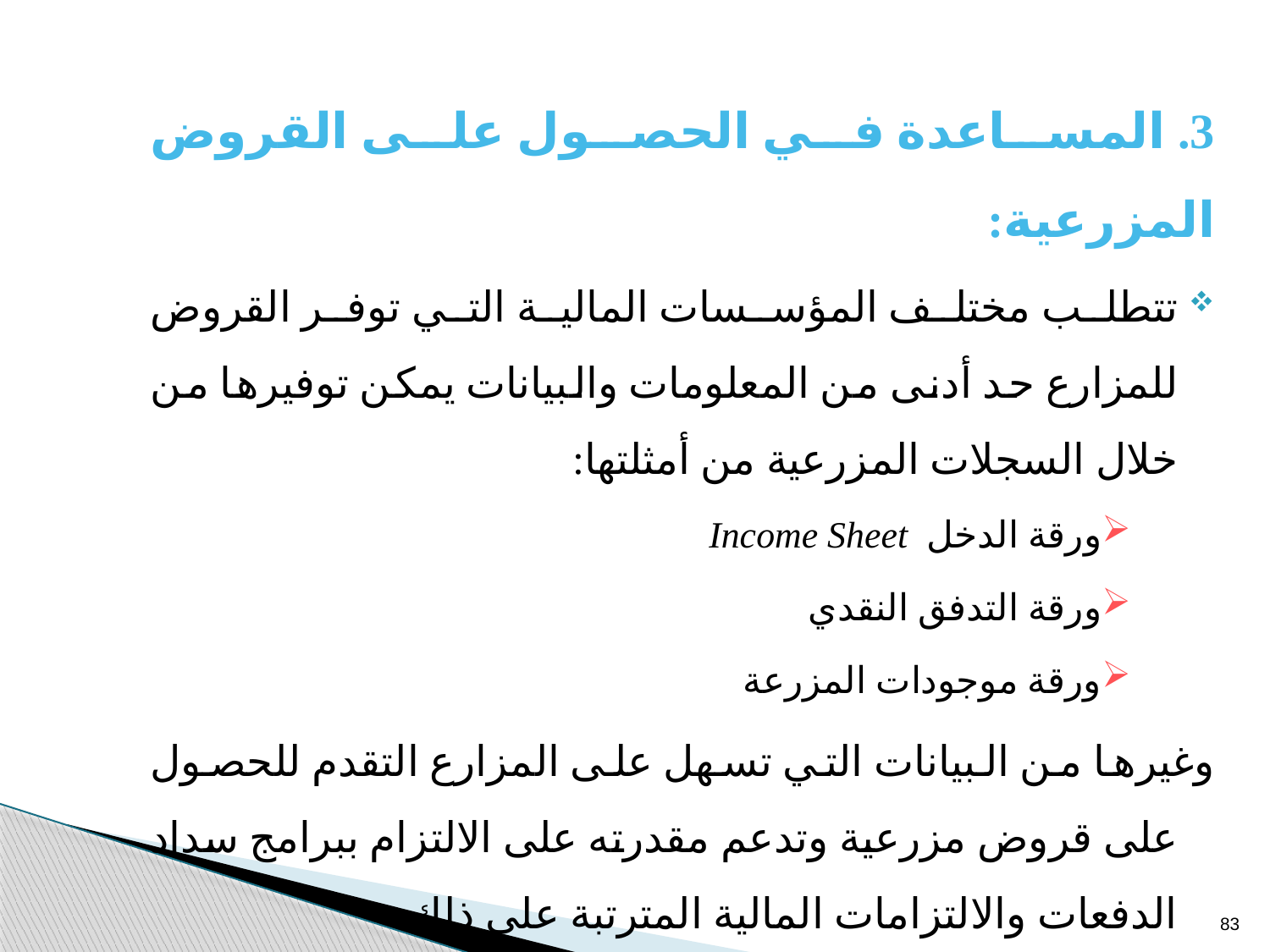

3. المساعدة في الحصول على القروض المزرعية:
تتطلب مختلف المؤسسات المالية التي توفر القروض للمزارع حد أدنى من المعلومات والبيانات يمكن توفيرها من خلال السجلات المزرعية من أمثلتها:
ورقة الدخل  Income Sheet
ورقة التدفق النقدي
ورقة موجودات المزرعة
وغيرها من البيانات التي تسهل على المزارع التقدم للحصول على قروض مزرعية وتدعم مقدرته على الالتزام ببرامج سداد الدفعات والالتزامات المالية المترتبة على ذلك.
83